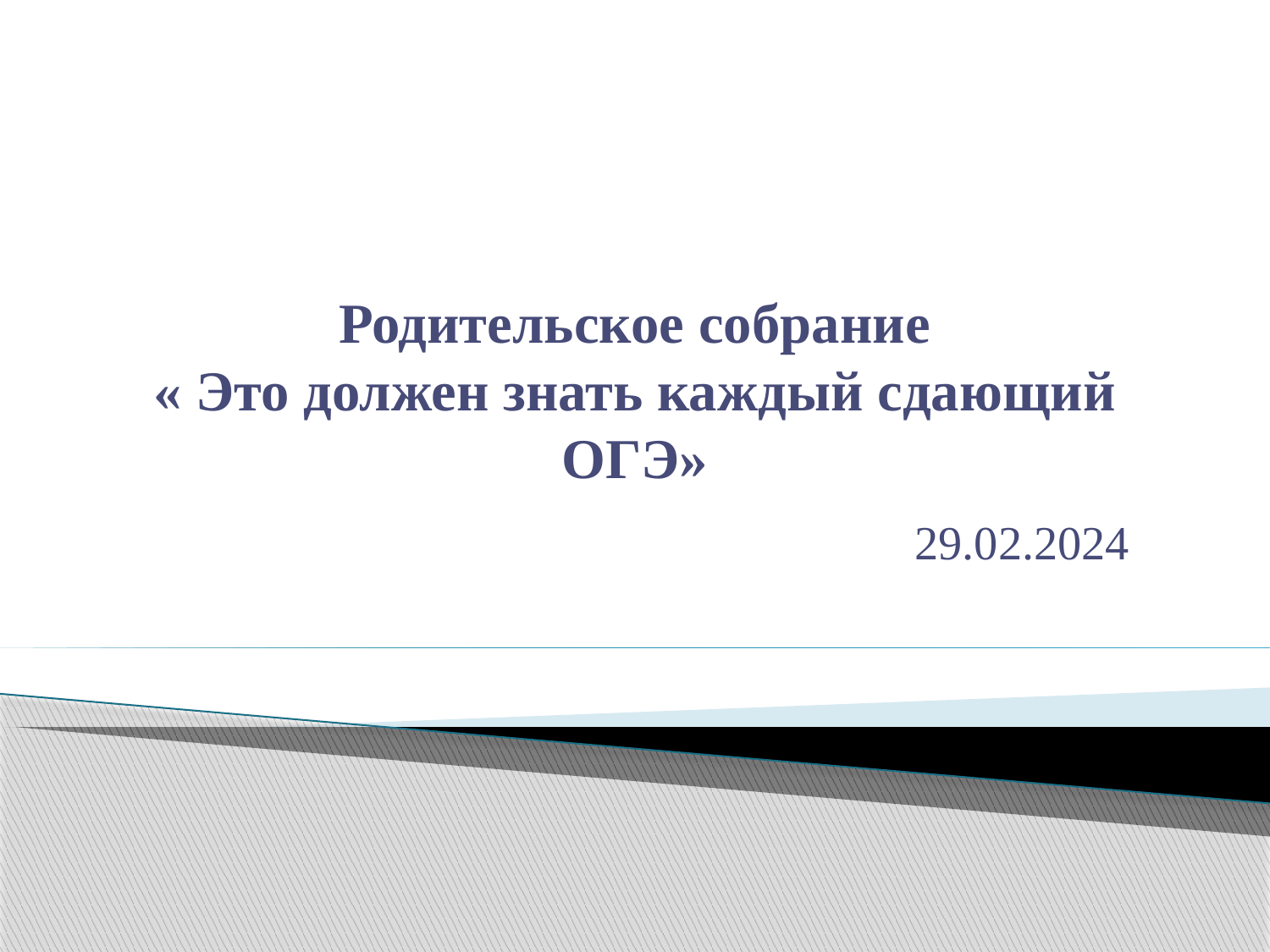

# Родительское собрание « Это должен знать каждый сдающий ОГЭ»
29.02.2024